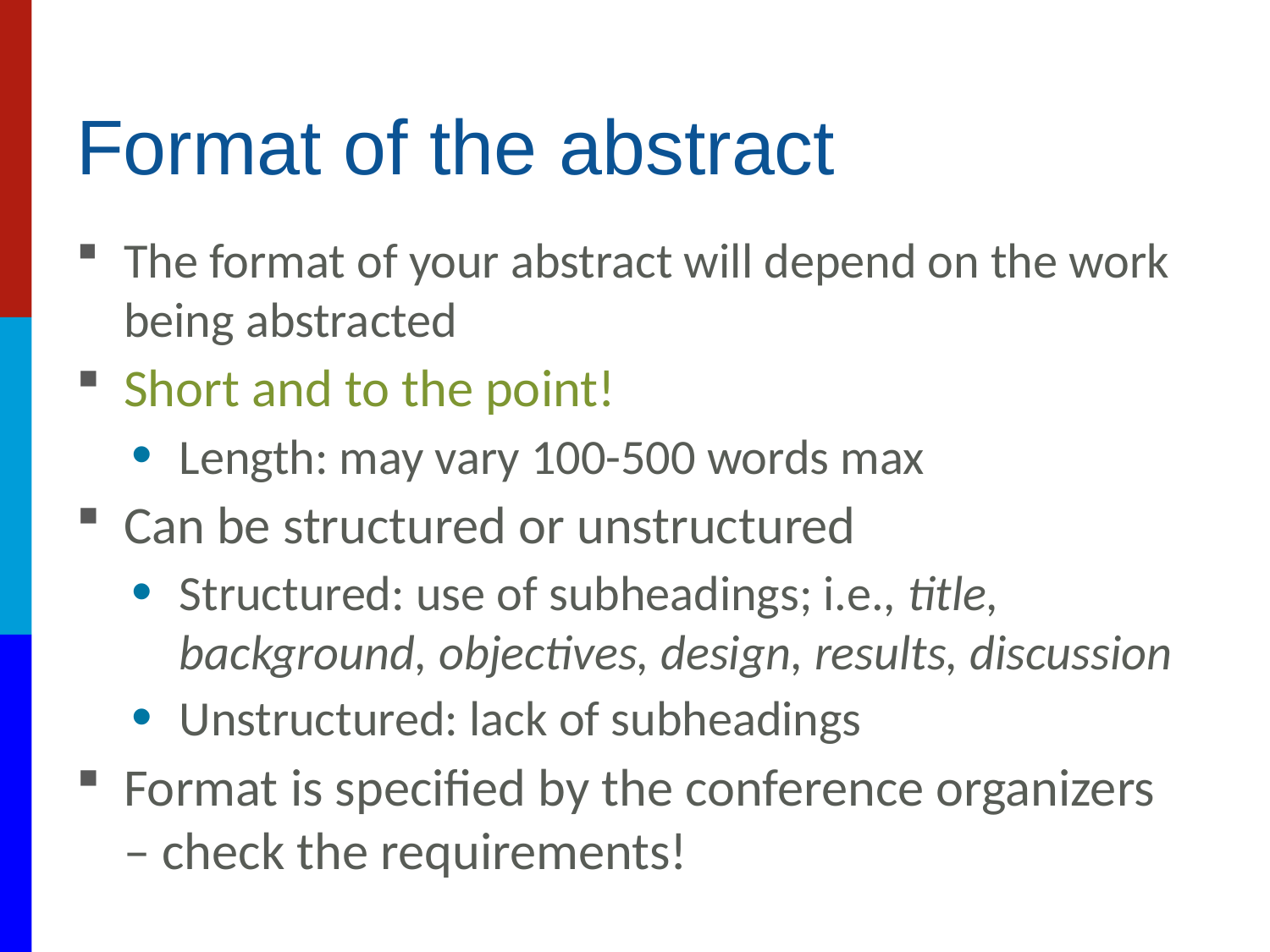

# Format of the abstract
The format of your abstract will depend on the work being abstracted
Short and to the point!
Length: may vary 100-500 words max
Can be structured or unstructured
Structured: use of subheadings; i.e., title, background, objectives, design, results, discussion
Unstructured: lack of subheadings
Format is specified by the conference organizers – check the requirements!